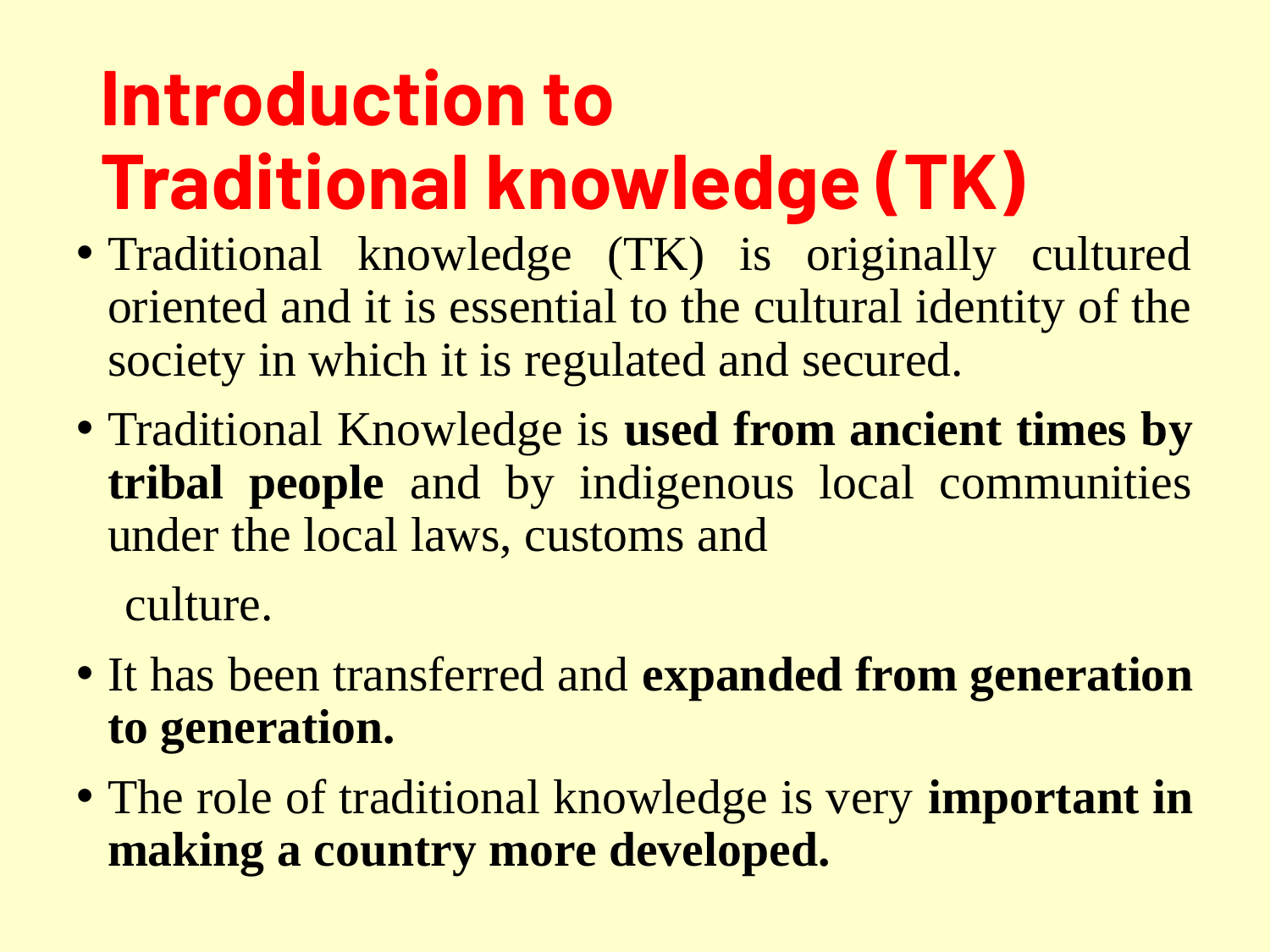

# Introduction to Traditional knowledge (TK)
Traditional knowledge (TK) is originally cultured oriented and it is essential to the cultural identity of the society in which it is regulated and secured.
Traditional Knowledge is used from ancient times by tribal people and by indigenous local communities under the local laws, customs and
    culture.
It has been transferred and expanded from generation to generation.
The role of traditional knowledge is very important in making a country more developed.